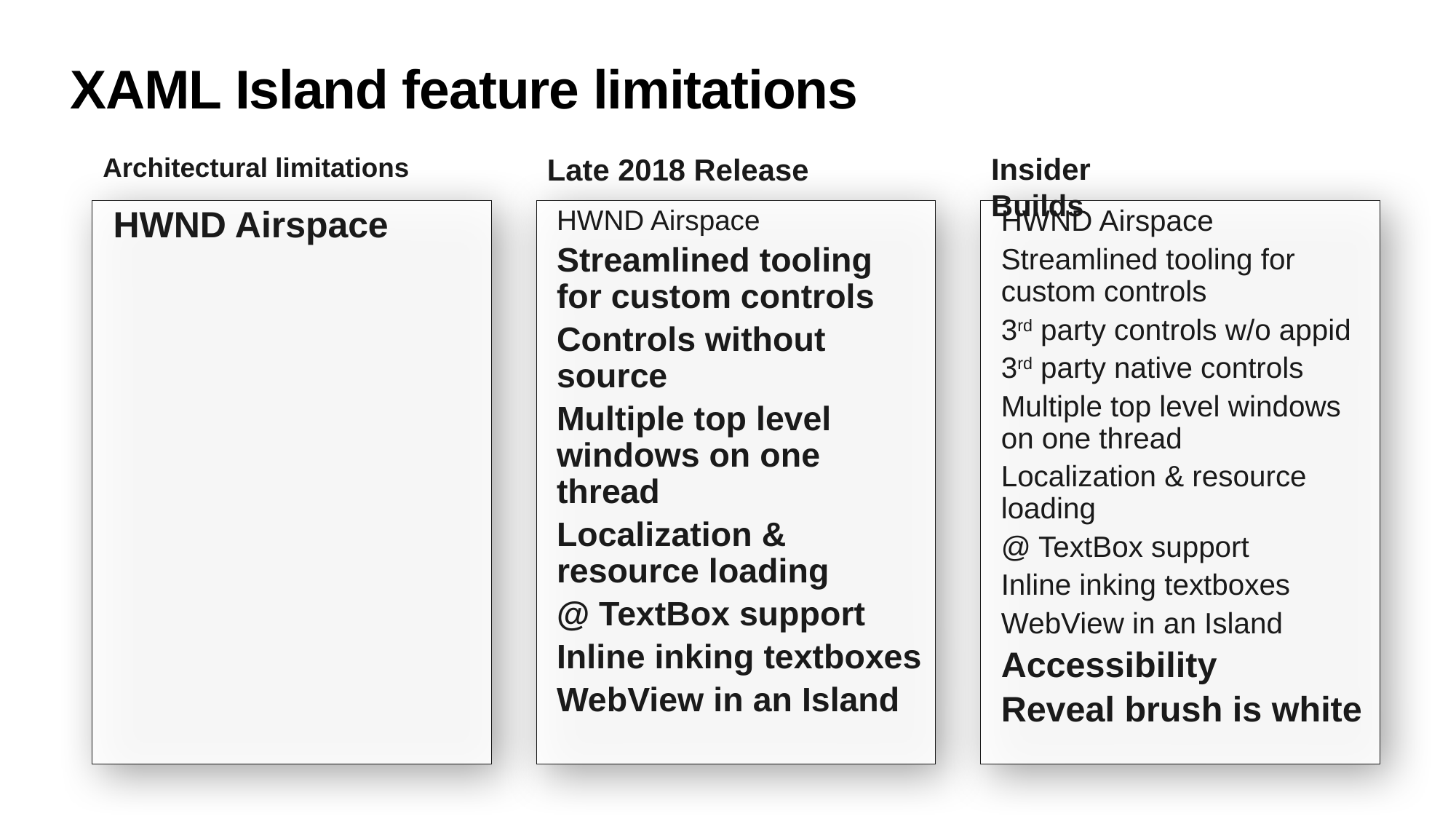

# XAML Island feature limitations
Architectural limitations
Late 2018 Release
Insider Builds
HWND Airspace

HWND Airspace
Streamlined tooling for custom controls
Controls without source
Multiple top level windows on one thread
Localization & resource loading
@ TextBox support
Inline inking textboxes
WebView in an Island

HWND Airspace
Streamlined tooling for custom controls
3rd party controls w/o appid
3rd party native controls
Multiple top level windows on one thread
Localization & resource loading
@ TextBox support
Inline inking textboxes
WebView in an Island
Accessibility
Reveal brush is white